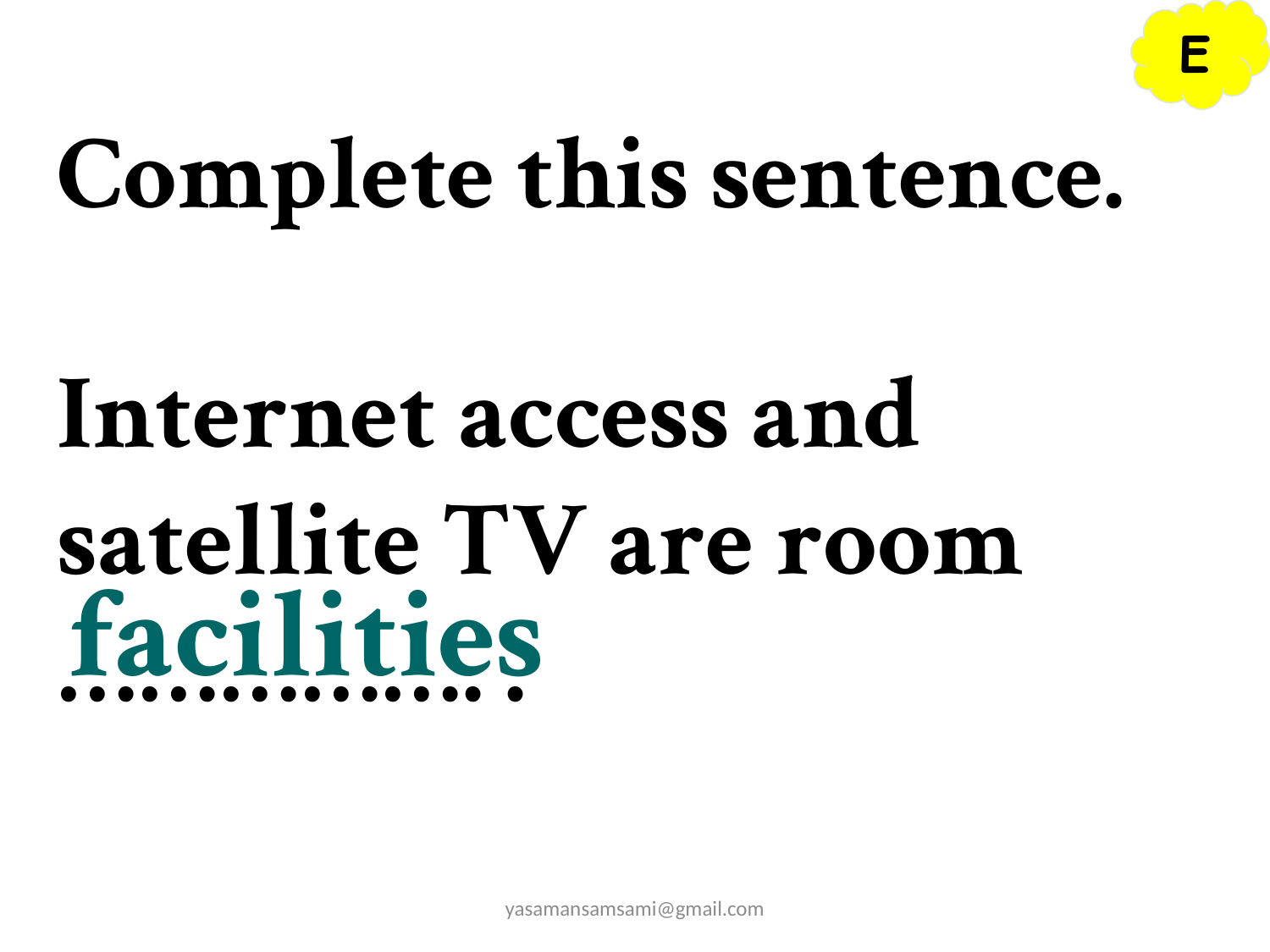

E
Complete this sentence.
Internet access and satellite TV are room ……………. .
facilities
yasamansamsami@gmail.com